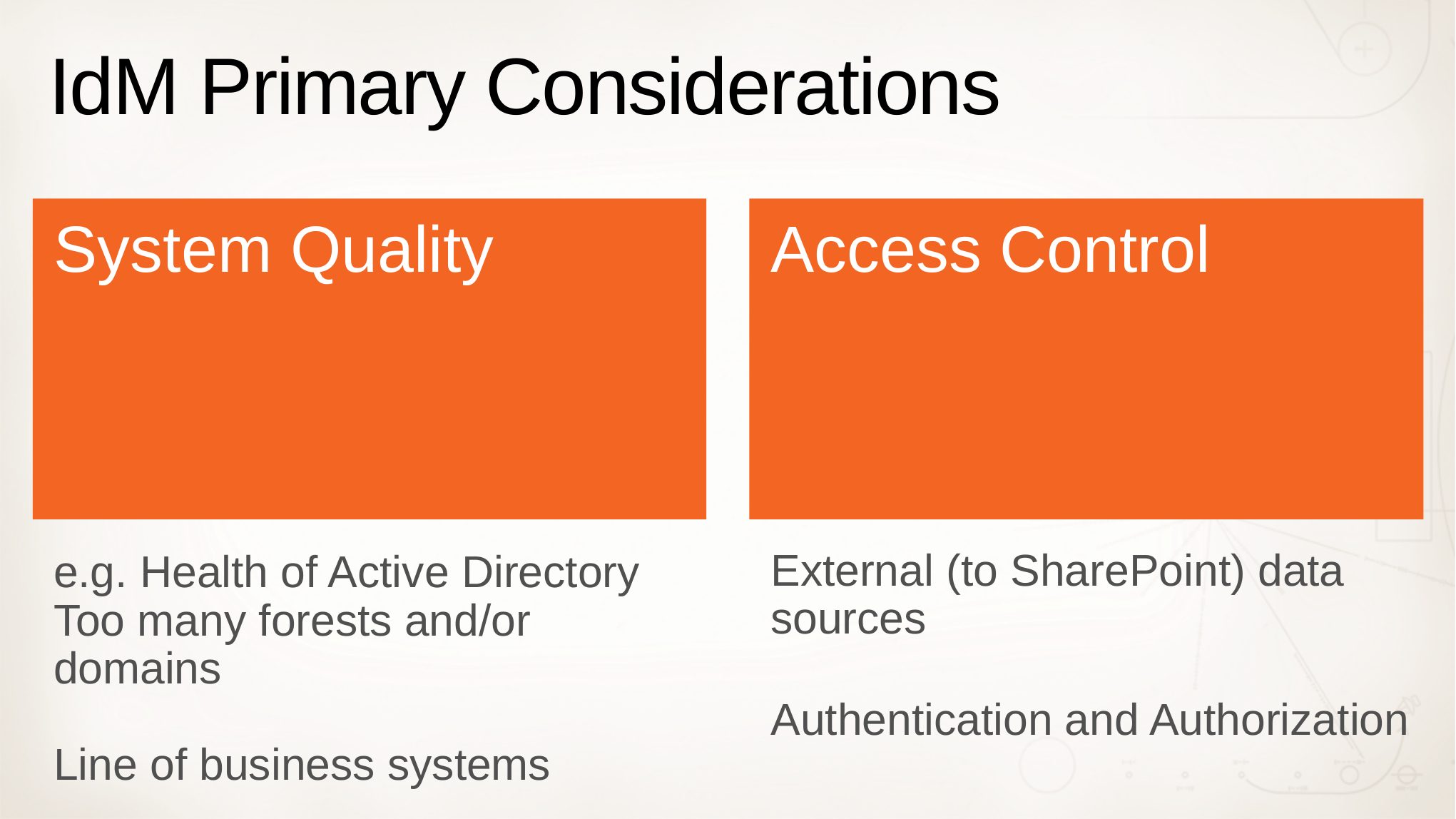

# IdM Primary Considerations
System Quality
Access Control
External (to SharePoint) data sources
Authentication and Authorization
e.g. Health of Active Directory
Too many forests and/or domains
Line of business systems